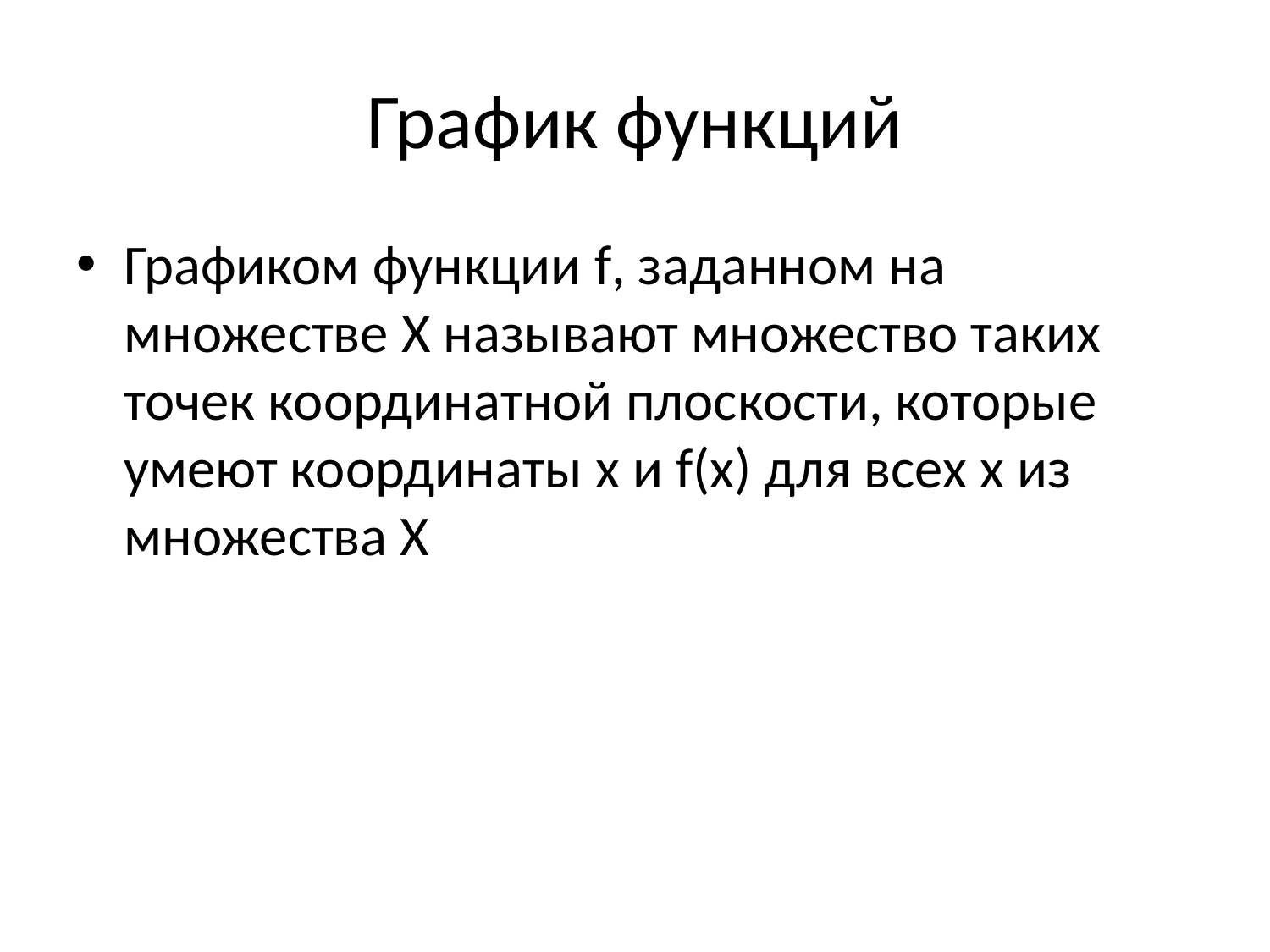

# График функций
Графиком функции f, заданном на множестве Х называют множество таких точек координатной плоскости, которые умеют координаты x и f(x) для всех х из множества Х